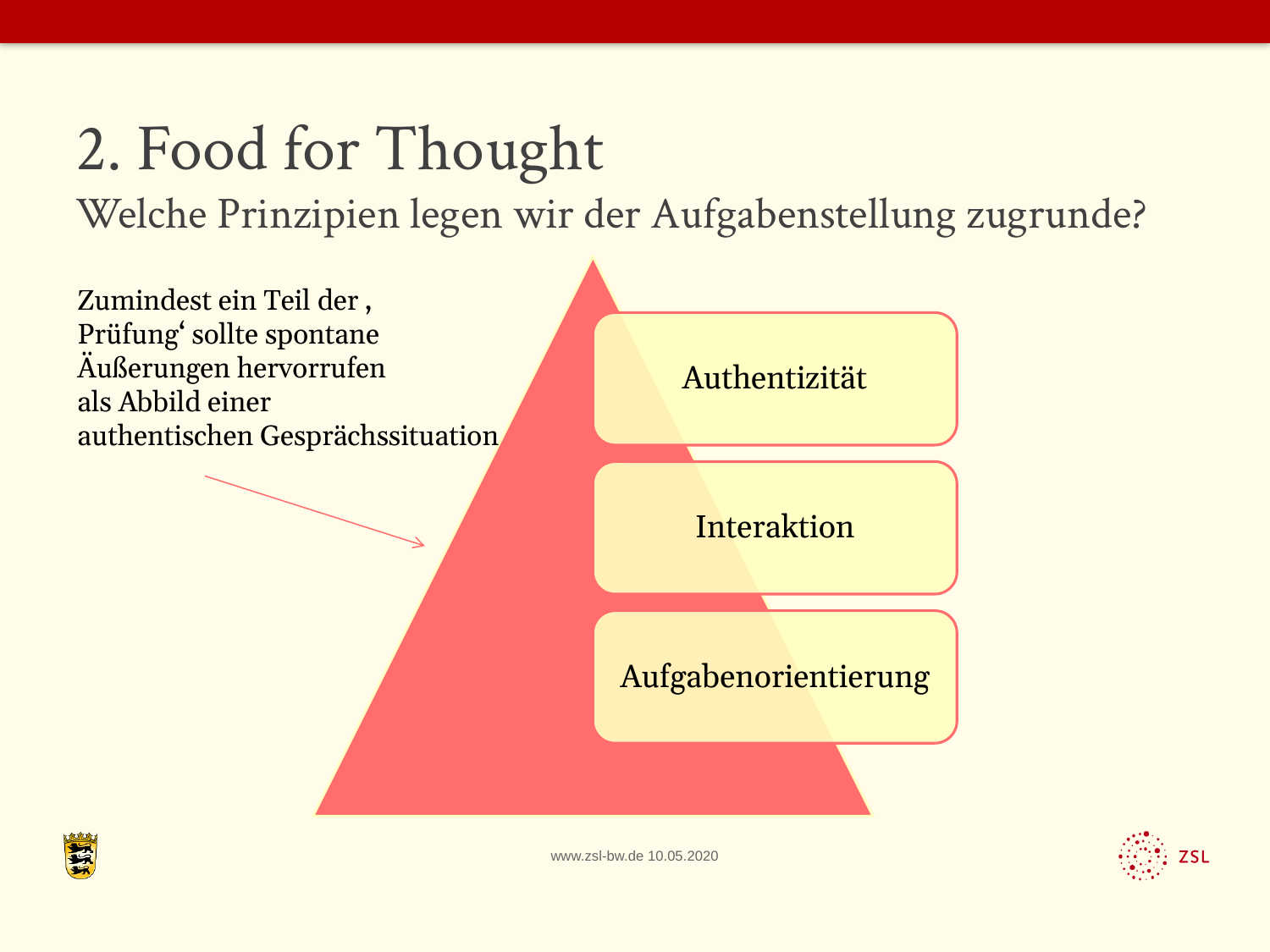

# 2. Food for Thought Welche Prinzipien legen wir der Aufgabenstellung zugrunde?
Authentizität
Interaktion
Aufgabenorientierung
Zumindest ein Teil der ‚
Prüfung‘ sollte spontane
Äußerungen hervorrufen
als Abbild einer
authentischen Gesprächssituation